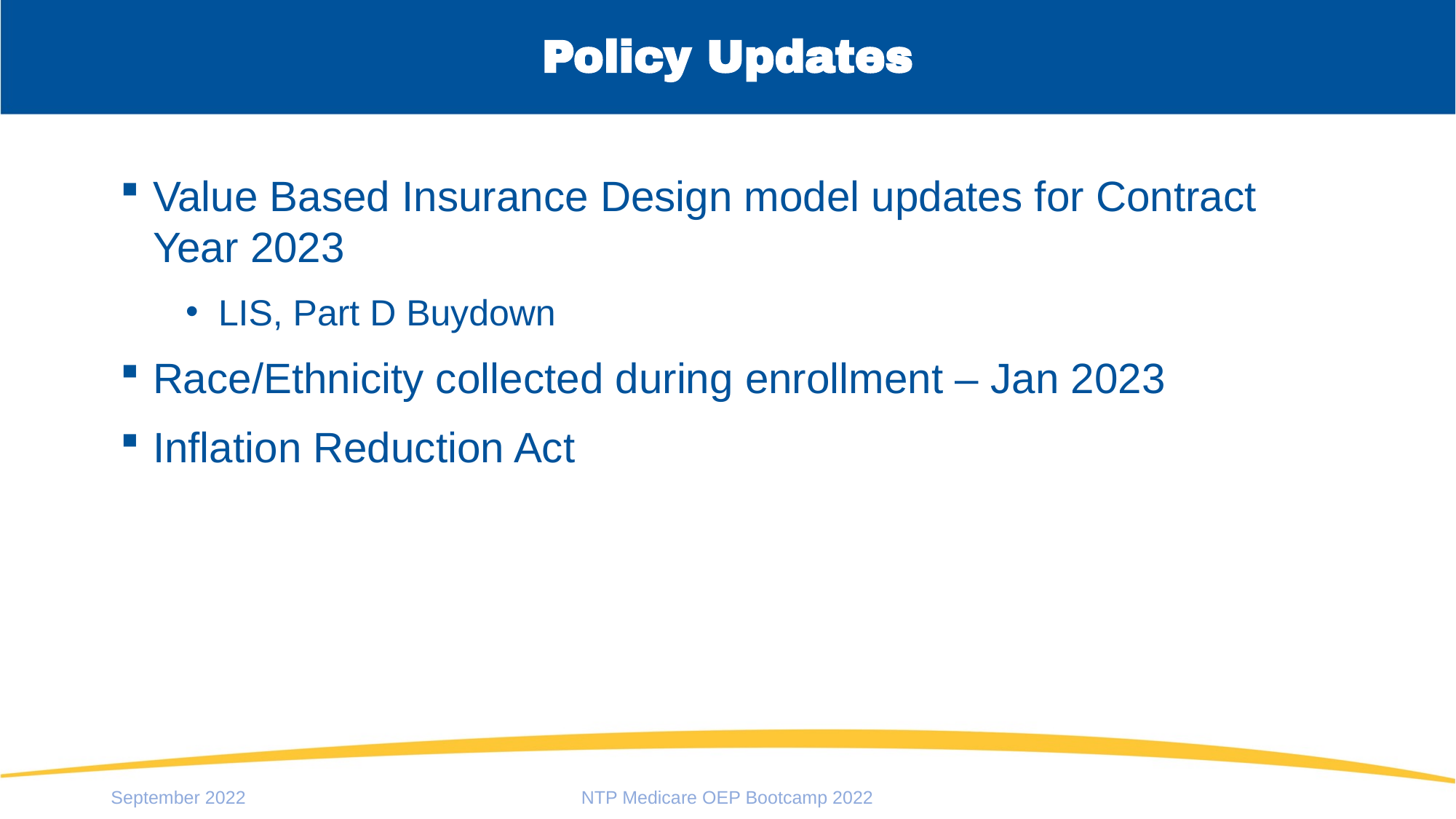

# Policy Updates
Value Based Insurance Design model updates for Contract Year 2023
LIS, Part D Buydown
Race/Ethnicity collected during enrollment – Jan 2023
Inflation Reduction Act

September 2022
NTP Medicare OEP Bootcamp 2022